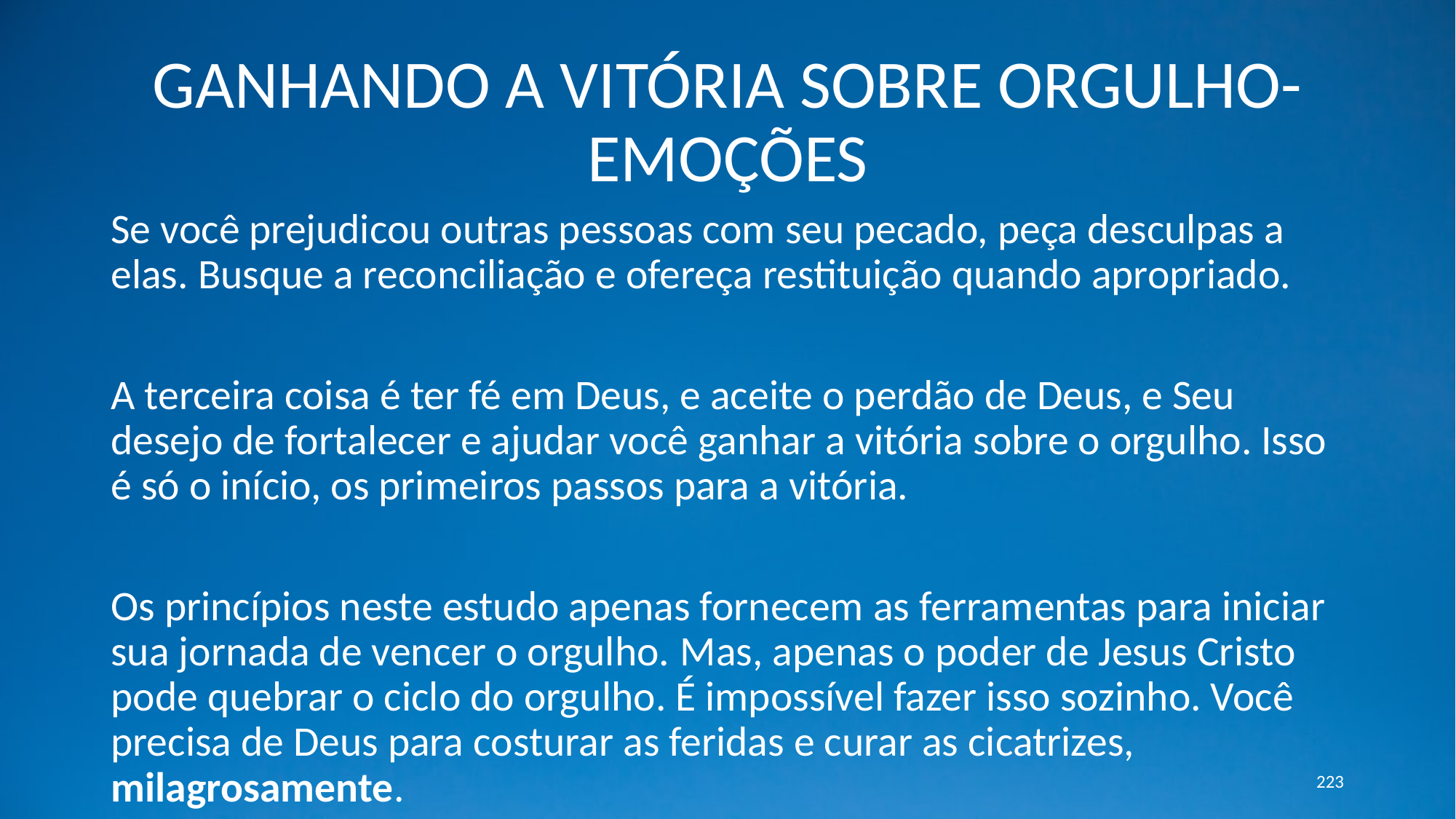

# GANHANDO A VITÓRIA SOBRE ORGULHO-EMOÇÕES
Se você prejudicou outras pessoas com seu pecado, peça desculpas a elas. Busque a reconciliação e ofereça restituição quando apropriado.

A terceira coisa é ter fé em Deus, e aceite o perdão de Deus, e Seu desejo de fortalecer e ajudar você ganhar a vitória sobre o orgulho. Isso é só o início, os primeiros passos para a vitória.

Os princípios neste estudo apenas fornecem as ferramentas para iniciar sua jornada de vencer o orgulho. Mas, apenas o poder de Jesus Cristo pode quebrar o ciclo do orgulho. É impossível fazer isso sozinho. Você precisa de Deus para costurar as feridas e curar as cicatrizes, milagrosamente.
223